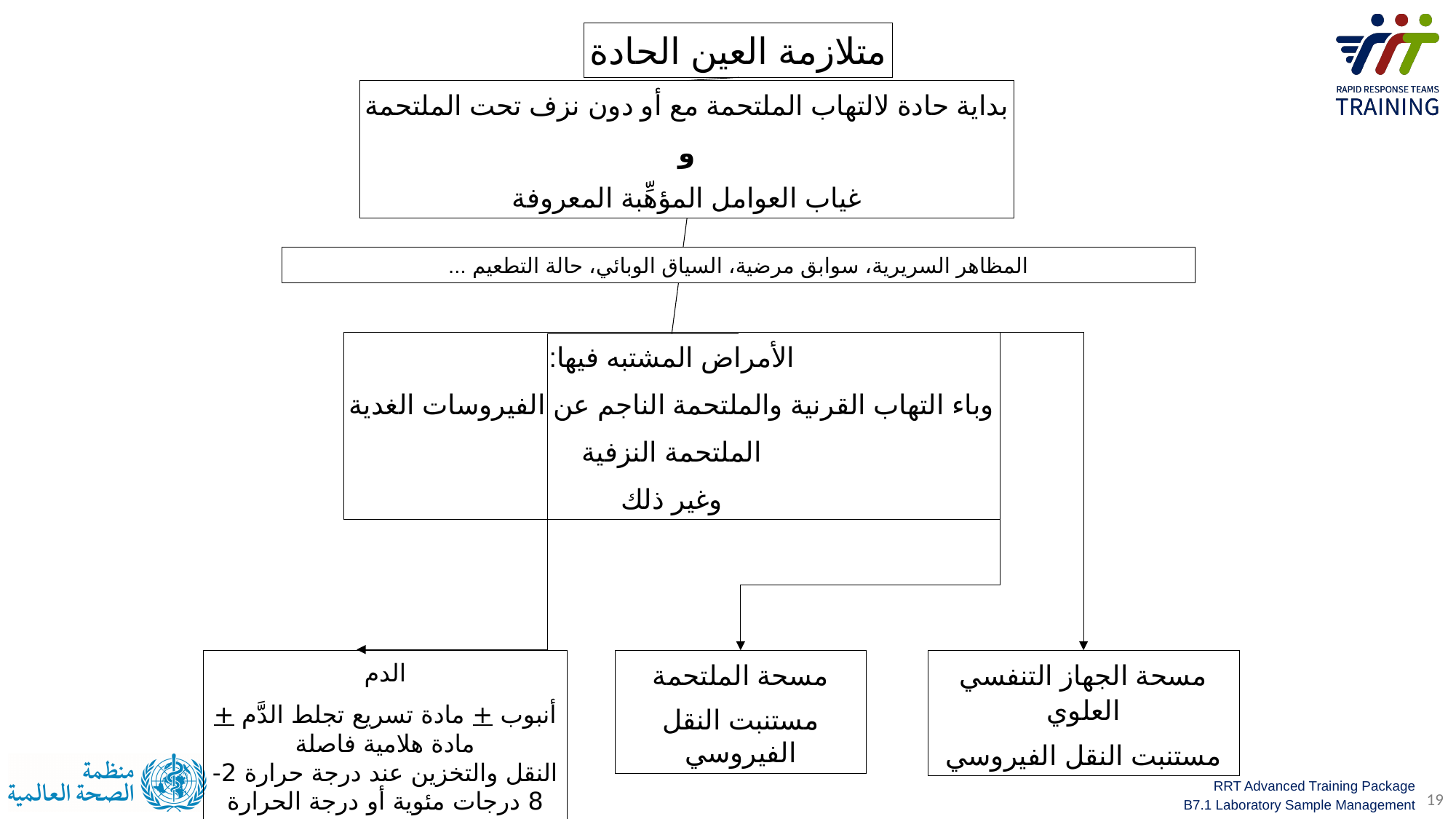

متلازمة العين الحادة
بداية حادة لالتهاب الملتحمة مع أو دون نزف تحت الملتحمة
و
غياب العوامل المؤهِّبة المعروفة
المظاهر السريرية، سوابق مرضية، السياق الوبائي، حالة التطعيم ...
الأمراض المشتبه فيها:
وباء التهاب القرنية والملتحمة الناجم عن الفيروسات الغدية
الملتحمة النزفية
وغير ذلك
الدم
أنبوب + مادة تسريع تجلط الدَّم + مادة هلامية فاصلة
النقل والتخزين عند درجة حرارة 2-8 درجات مئوية أو درجة الحرارة المحيطة <48 ساعة
مسحة الملتحمة
مستنبت النقل الفيروسي
مسحة الجهاز التنفسي العلوي
مستنبت النقل الفيروسي